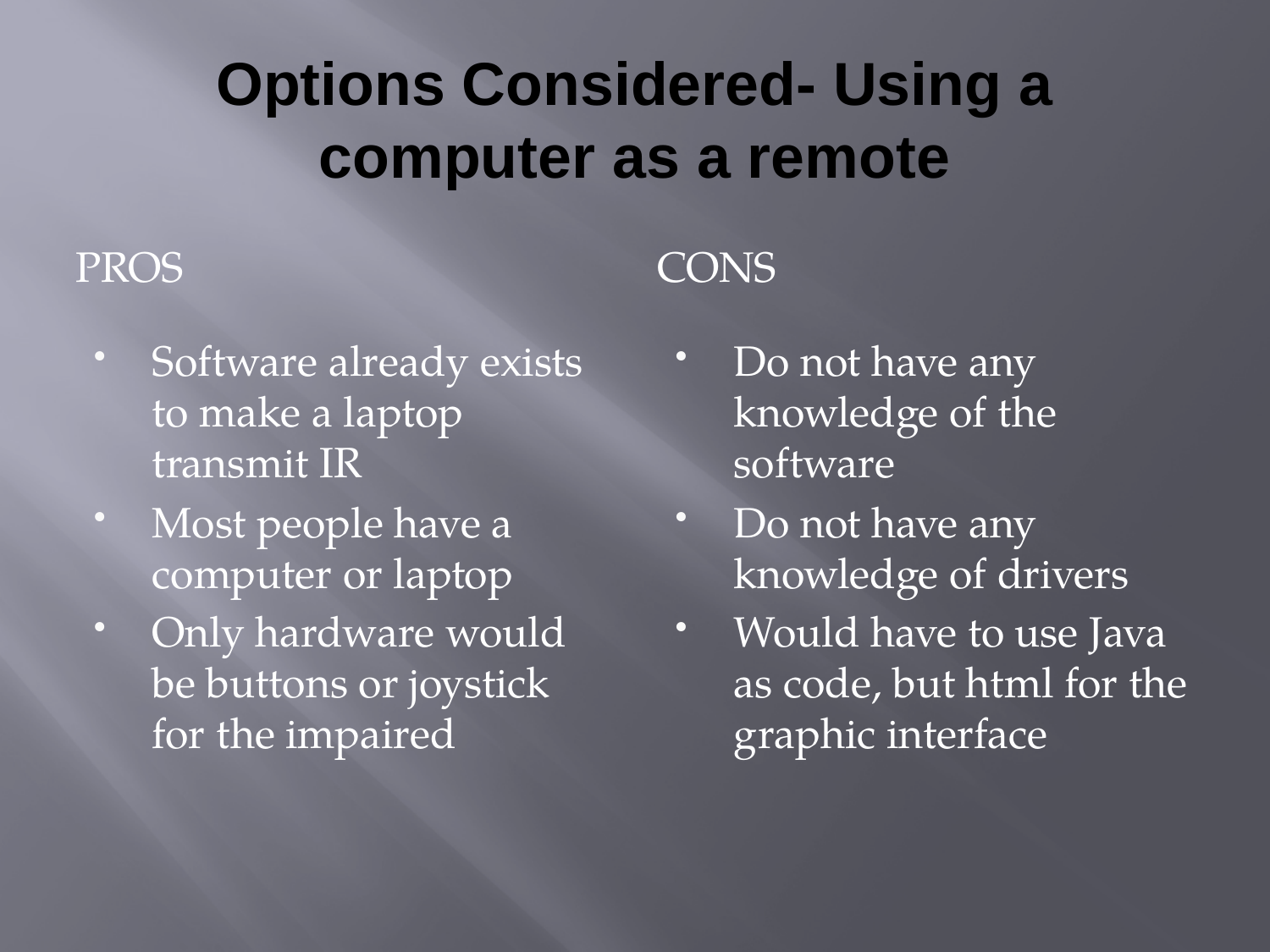

# Options Considered- Using a computer as a remote
Pros
cons
Software already exists to make a laptop transmit IR
Most people have a computer or laptop
Only hardware would be buttons or joystick for the impaired
Do not have any knowledge of the software
Do not have any knowledge of drivers
Would have to use Java as code, but html for the graphic interface